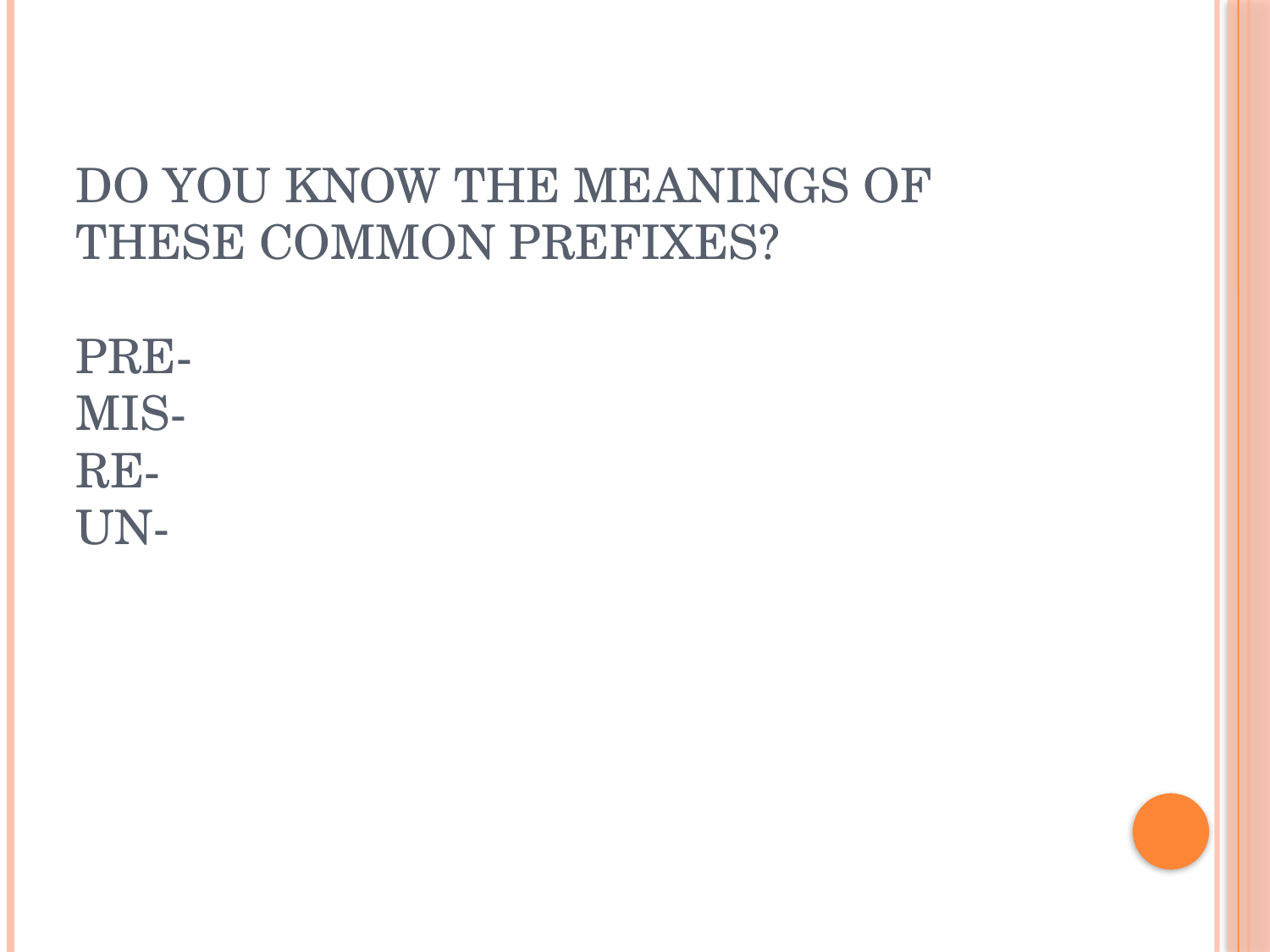

# Do you know the meanings of these common prefixes? Pre- mis- re- un-